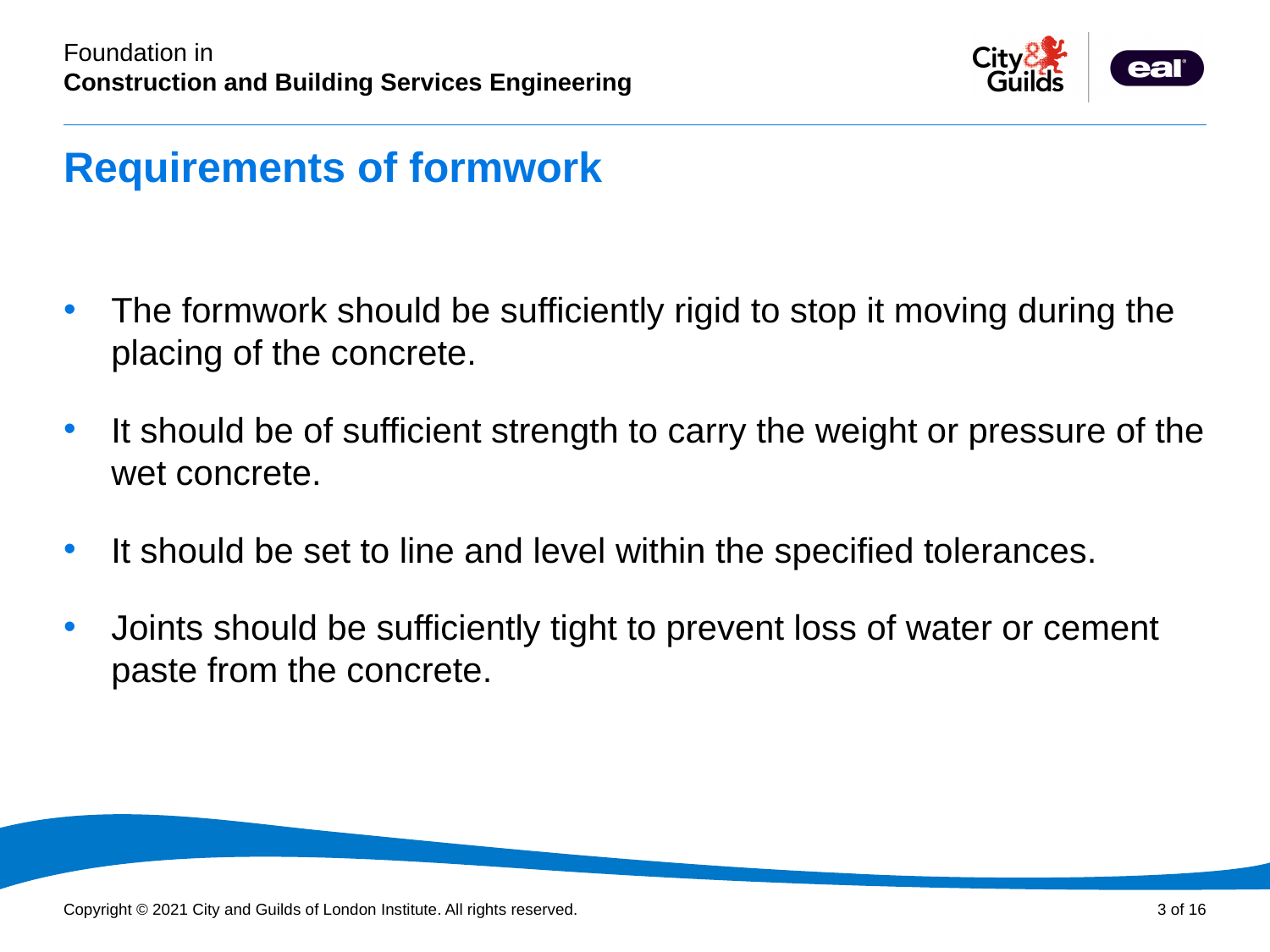

# Requirements of formwork

The formwork should be sufficiently rigid to stop it moving during the placing of the concrete.
It should be of sufficient strength to carry the weight or pressure of the wet concrete.
It should be set to line and level within the specified tolerances.
Joints should be sufficiently tight to prevent loss of water or cement paste from the concrete.